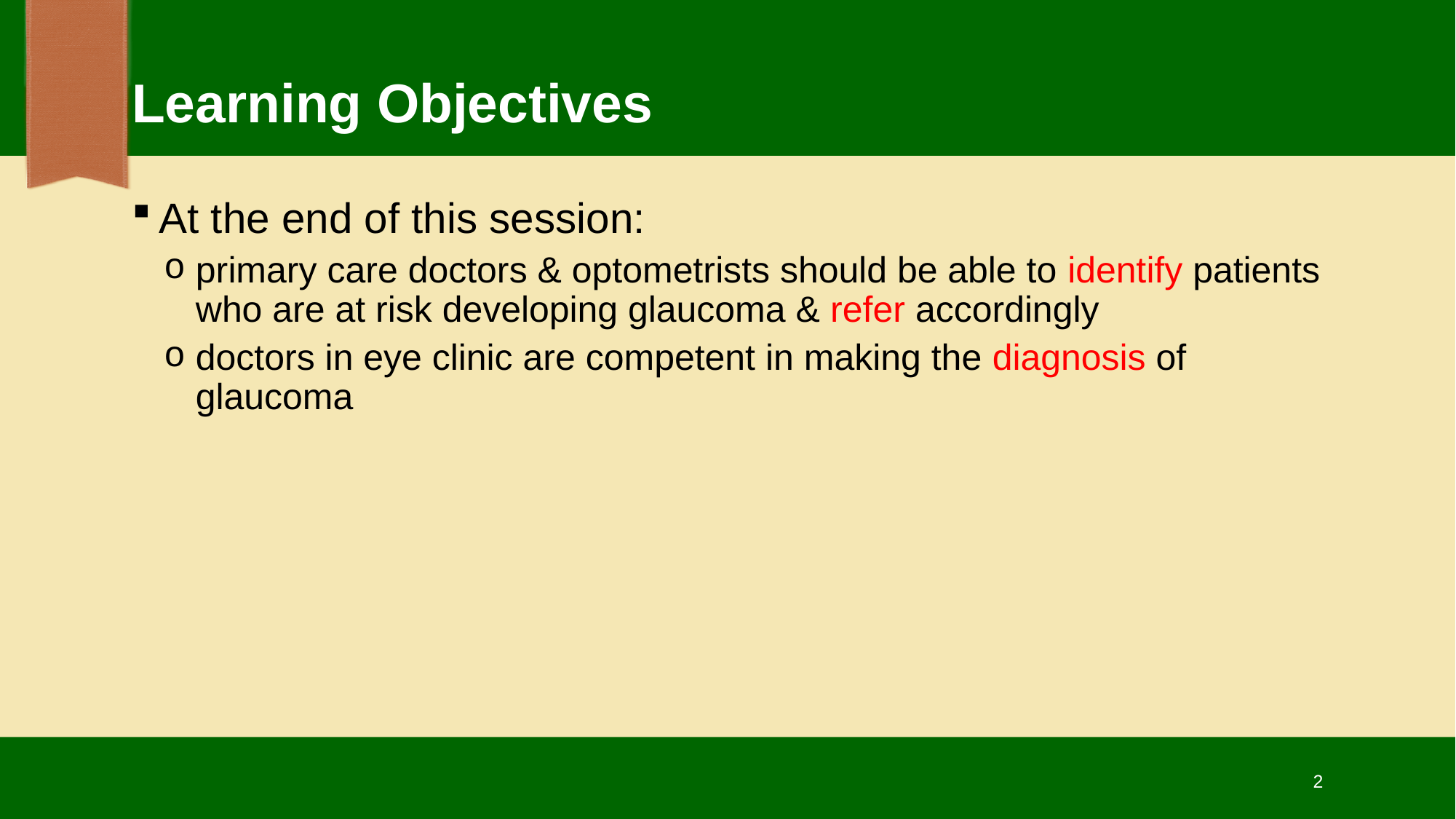

# Learning Objectives
At the end of this session:
primary care doctors & optometrists should be able to identify patients who are at risk developing glaucoma & refer accordingly
doctors in eye clinic are competent in making the diagnosis of glaucoma

2